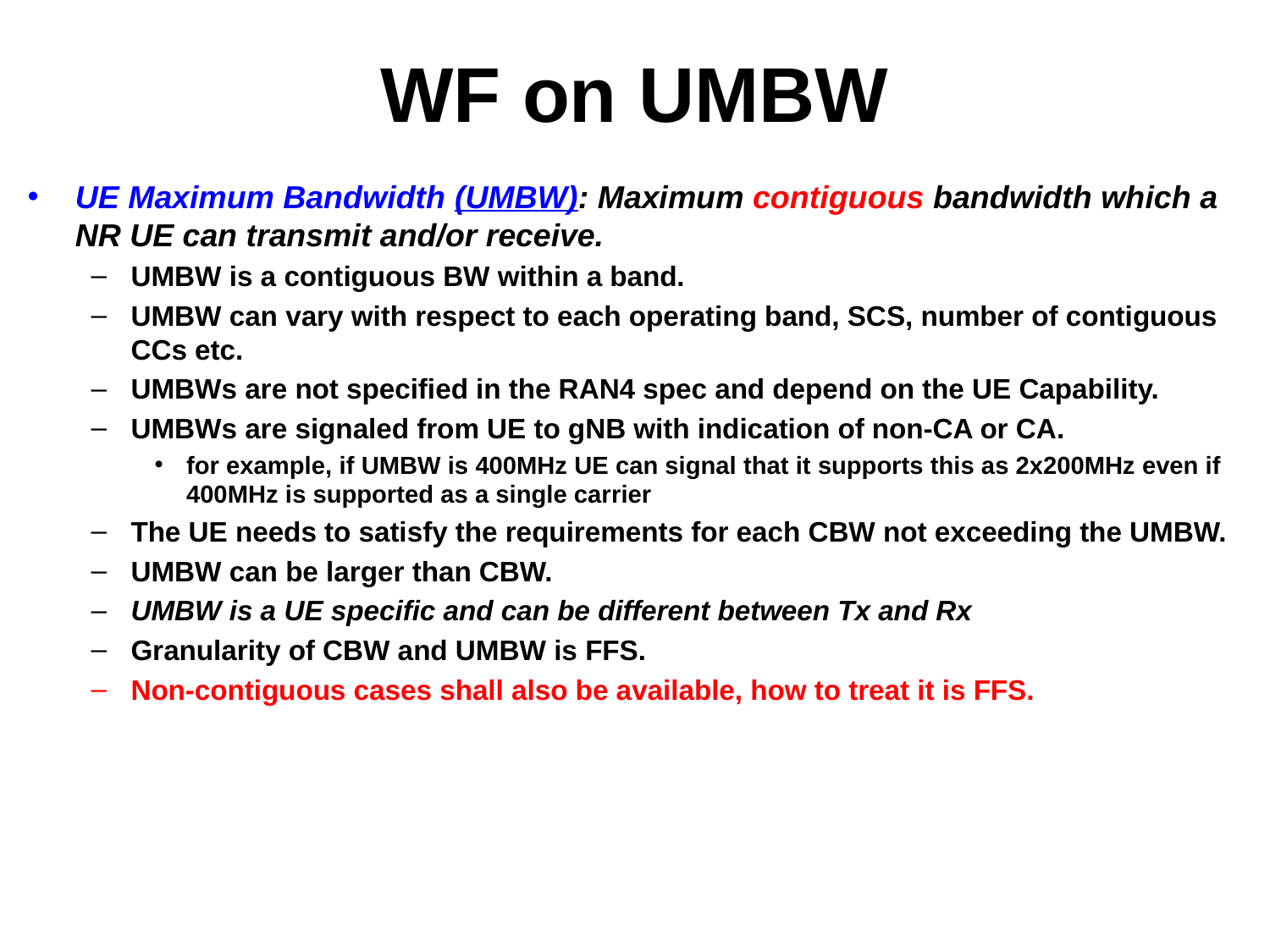

# WF on UMBW
UE Maximum Bandwidth (UMBW): Maximum contiguous bandwidth which a NR UE can transmit and/or receive.
UMBW is a contiguous BW within a band.
UMBW can vary with respect to each operating band, SCS, number of contiguous CCs etc.
UMBWs are not specified in the RAN4 spec and depend on the UE Capability.
UMBWs are signaled from UE to gNB with indication of non-CA or CA.
for example, if UMBW is 400MHz UE can signal that it supports this as 2x200MHz even if 400MHz is supported as a single carrier
The UE needs to satisfy the requirements for each CBW not exceeding the UMBW.
UMBW can be larger than CBW.
UMBW is a UE specific and can be different between Tx and Rx
Granularity of CBW and UMBW is FFS.
Non-contiguous cases shall also be available, how to treat it is FFS.